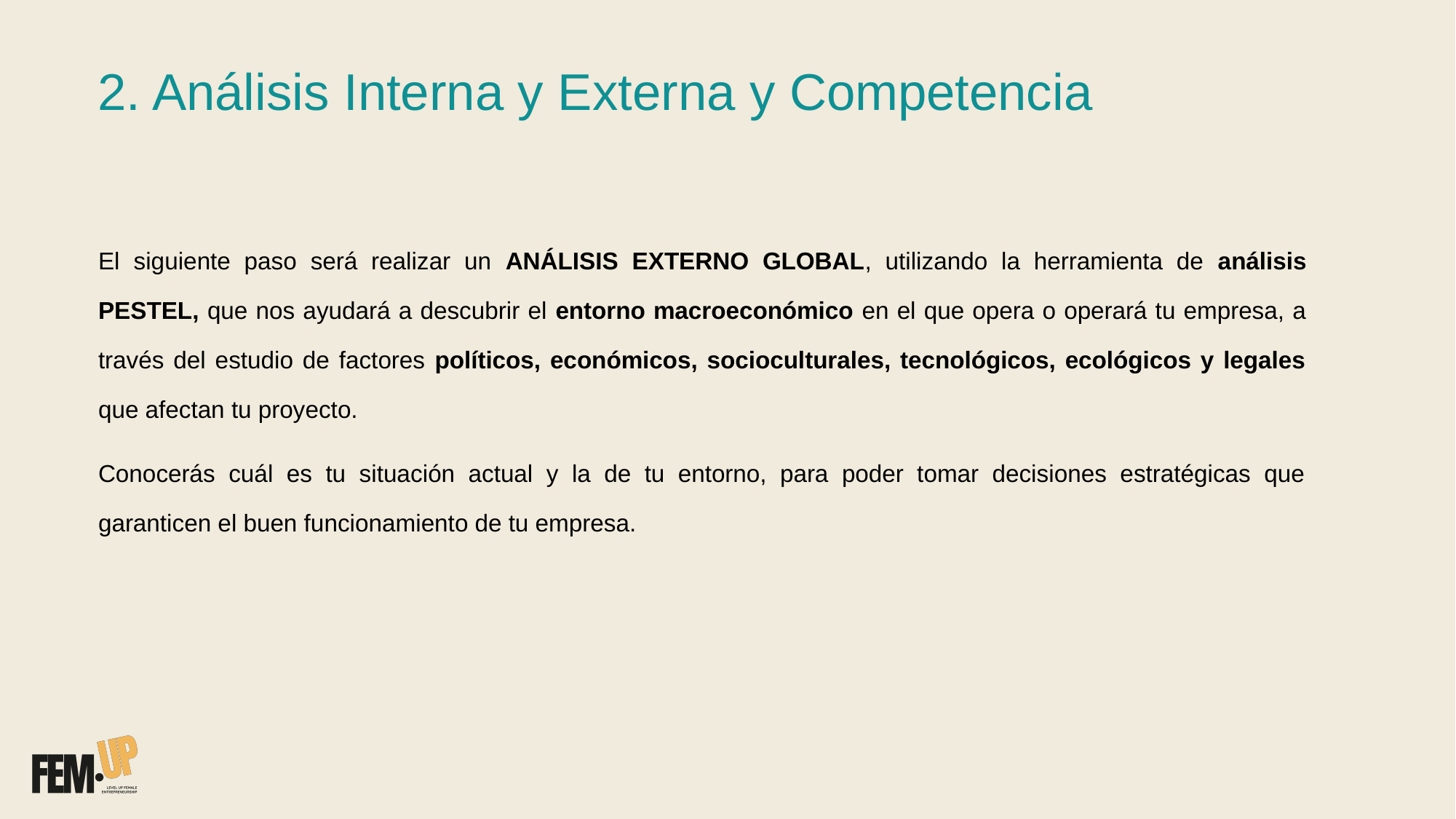

# 2. Análisis Interna y Externa y Competencia
El siguiente paso será realizar un ANÁLISIS EXTERNO GLOBAL, utilizando la herramienta de análisis PESTEL, que nos ayudará a descubrir el entorno macroeconómico en el que opera o operará tu empresa, a través del estudio de factores políticos, económicos, socioculturales, tecnológicos, ecológicos y legales que afectan tu proyecto.
Conocerás cuál es tu situación actual y la de tu entorno, para poder tomar decisiones estratégicas que garanticen el buen funcionamiento de tu empresa.